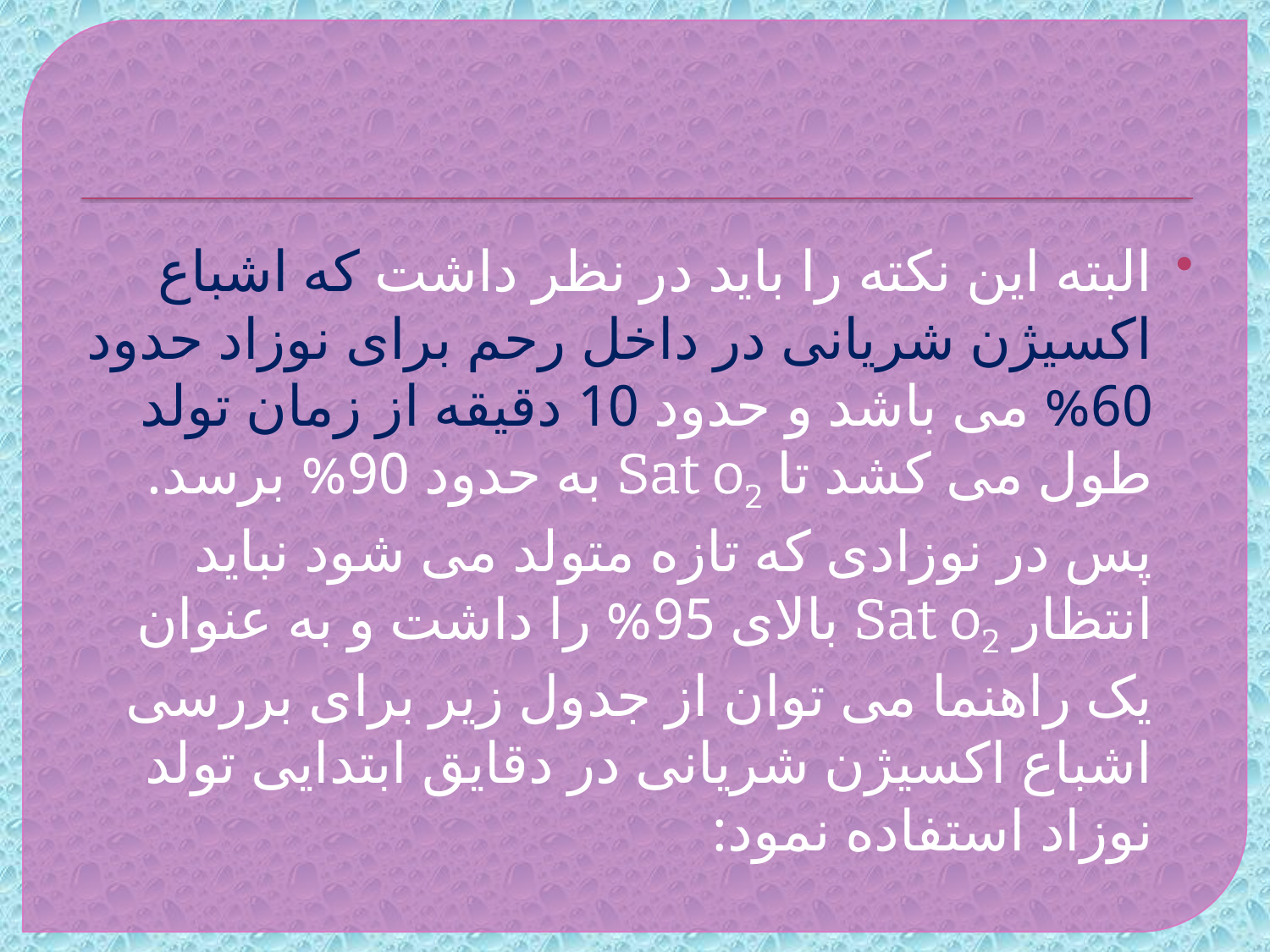

#
البته این نکته را باید در نظر داشت که اشباع اکسیژن شریانی در داخل رحم برای نوزاد حدود 60% می باشد و حدود 10 دقیقه از زمان تولد طول می کشد تا Sat o2 به حدود 90% برسد. پس در نوزادی که تازه متولد می شود نباید انتظار Sat o2 بالای 95% را داشت و به عنوان یک راهنما می توان از جدول زیر برای بررسی اشباع اکسیژن شریانی در دقایق ابتدایی تولد نوزاد استفاده نمود: